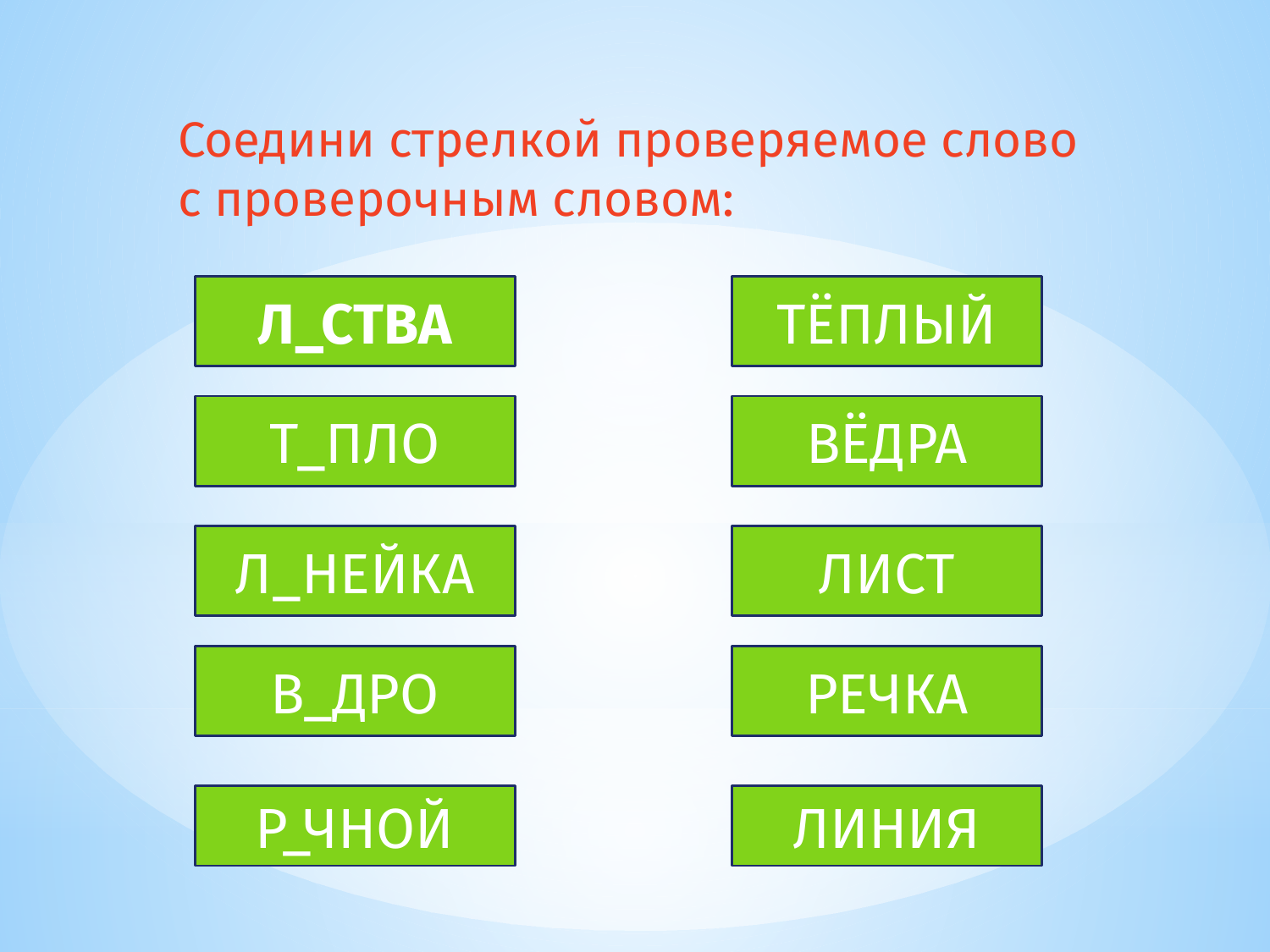

Соедини стрелкой проверяемое слово с проверочным словом:

Л_СТВА
ТЁПЛЫЙ
Т_ПЛО
ВЁДРА
Л_НЕЙКА
ЛИСТ
В_ДРО
РЕЧКА
Р_ЧНОЙ
ЛИНИЯ